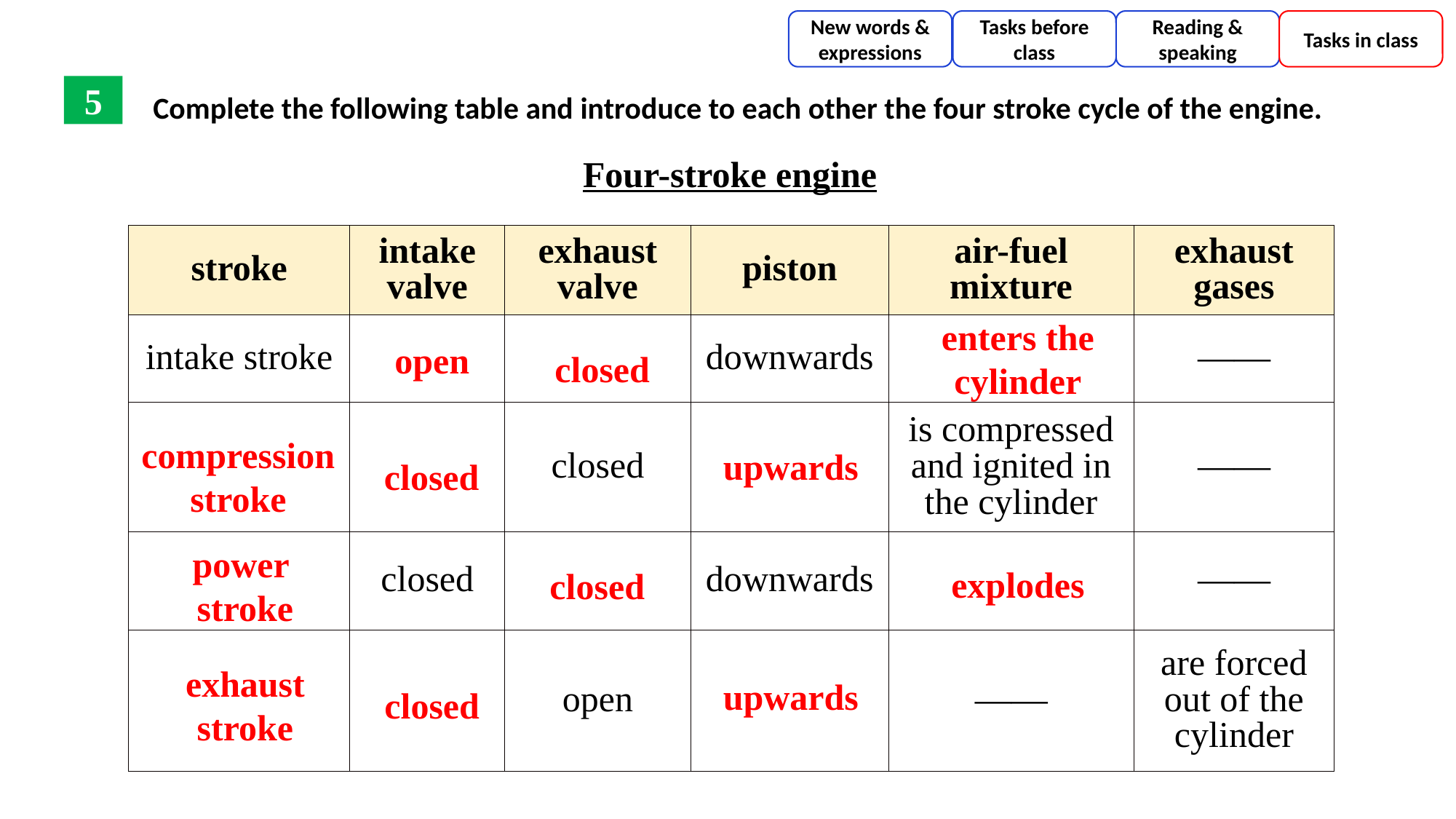

New words & expressions
Tasks before class
Reading & speaking
Tasks in class
Complete the following table and introduce to each other the four stroke cycle of the engine.
5
Four-stroke engine
| stroke | intake valve | exhaust valve | piston | air-fuel mixture | exhaust gases |
| --- | --- | --- | --- | --- | --- |
| intake stroke |  |  | downwards |  | —— |
|  |  | closed |  | is compressed and ignited in the cylinder | —— |
|  | closed |  | downwards |  | —— |
|  |  | open |  | —— | are forced out of the cylinder |
enters the cylinder
open
closed
compression stroke
upwards
closed
power
stroke
explodes
closed
exhaust stroke
upwards
closed